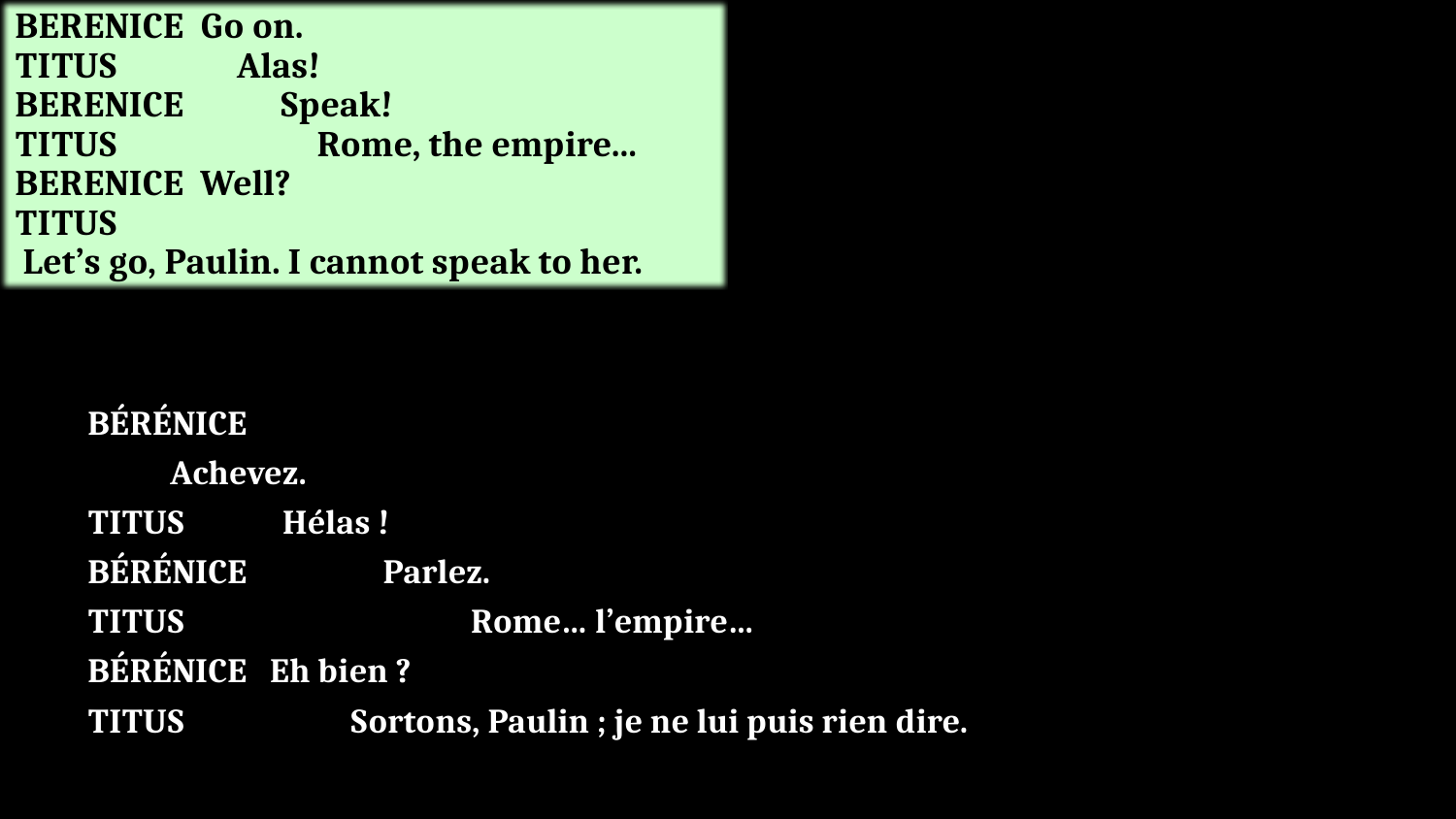

BERENICE  Go on.
TITUS               Alas!
BERENICE            Speak!
TITUS                         Rome, the empire...
BERENICE  Well?
TITUS
 Let’s go, Paulin. I cannot speak to her.
# BÉRÉNICE Achevez. TITUS             Hélas ! BÉRÉNICE                  Parlez. TITUS                                      Rome… l’empire… BÉRÉNICE   Eh bien ? TITUS                      Sortons, Paulin ; je ne lui puis rien dire.